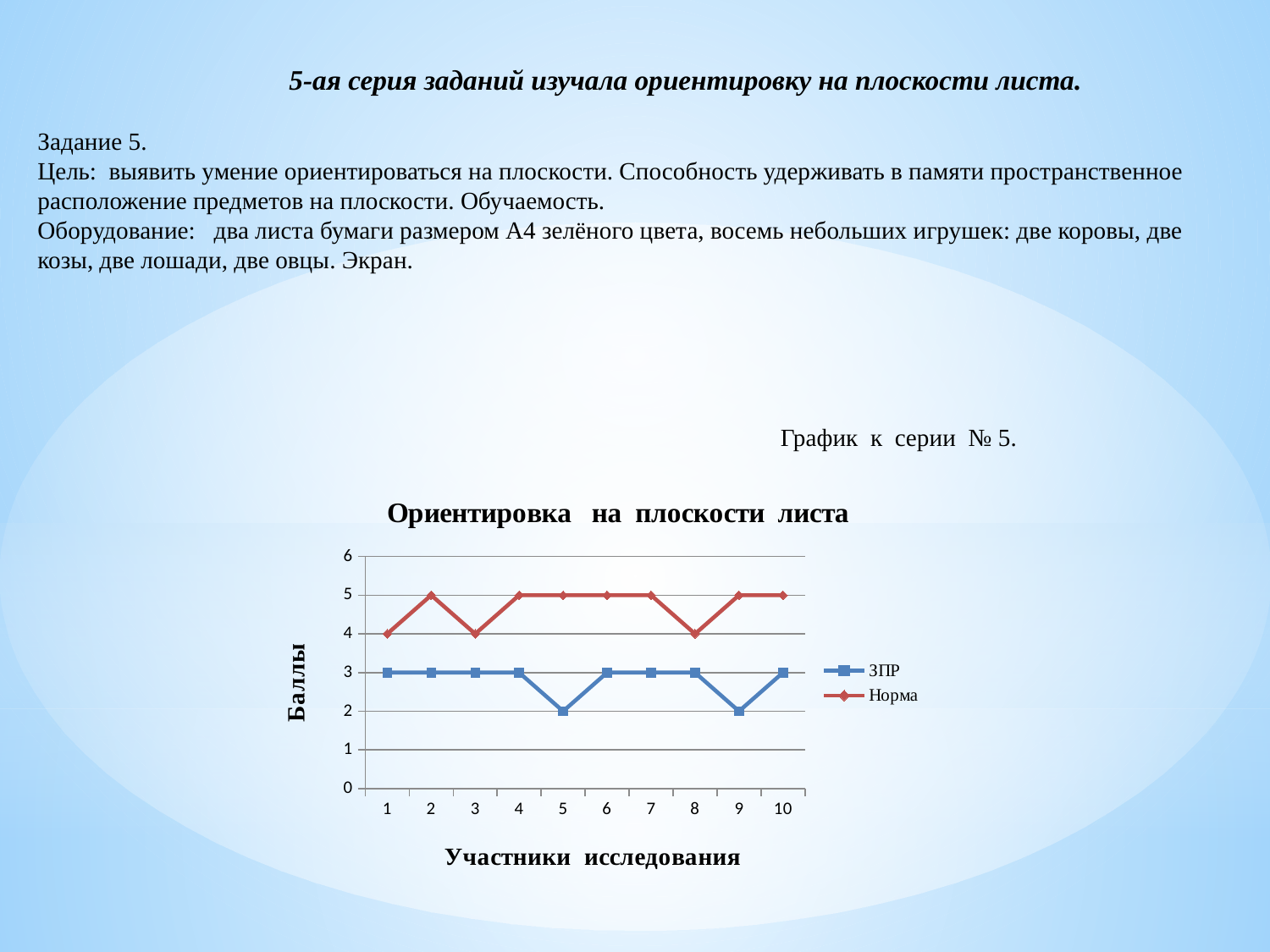

# 5-ая серия заданий изучала ориентировку на плоскости листа. Задание 5. Цель:  выявить умение ориентироваться на плоскости. Способность удерживать в памяти пространственное расположение предметов на плоскости. Обучаемость. Оборудование:   два листа бумаги размером А4 зелёного цвета, восемь небольших игрушек: две коровы, две козы, две лошади, две овцы. Экран. График  к  серии  № 5.

### Chart: Ориентировка   на  плоскости  листа

| Category | ЗПР | Норма |
|---|---|---|
| 1 | 3.0 | 4.0 |
| 2 | 3.0 | 5.0 |
| 3 | 3.0 | 4.0 |
| 4 | 3.0 | 5.0 |
| 5 | 2.0 | 5.0 |
| 6 | 3.0 | 5.0 |
| 7 | 3.0 | 5.0 |
| 8 | 3.0 | 4.0 |
| 9 | 2.0 | 5.0 |
| 10 | 3.0 | 5.0 |